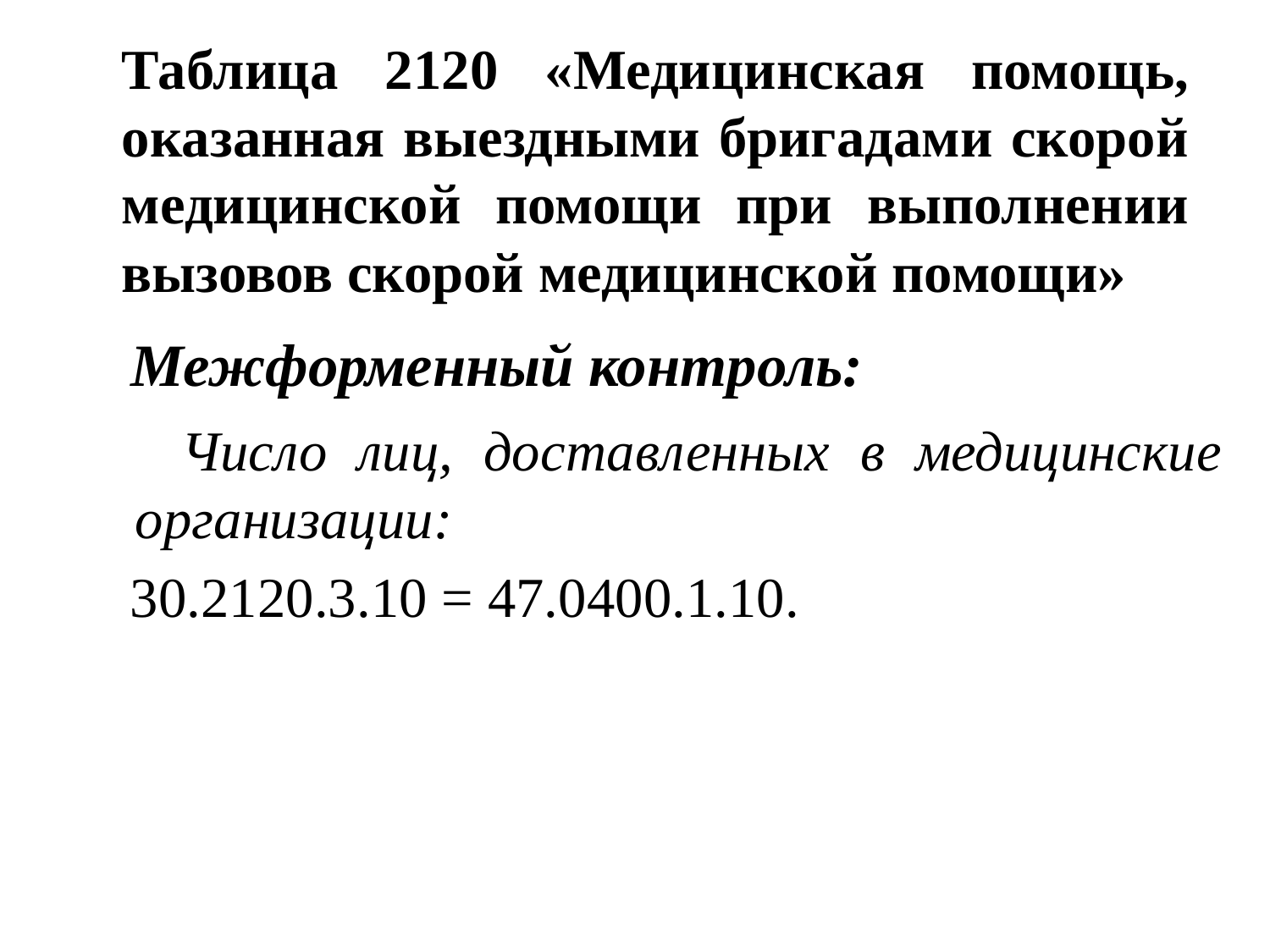

# Таблица 2120 «Медицинская помощь, оказанная выездными бригадами скорой медицинской помощи при выполнении вызовов скорой медицинской помощи»
   Межформенный контроль:
   Число лиц, доставленных в медицинские организации:
   30.2120.3.10 = 47.0400.1.10.